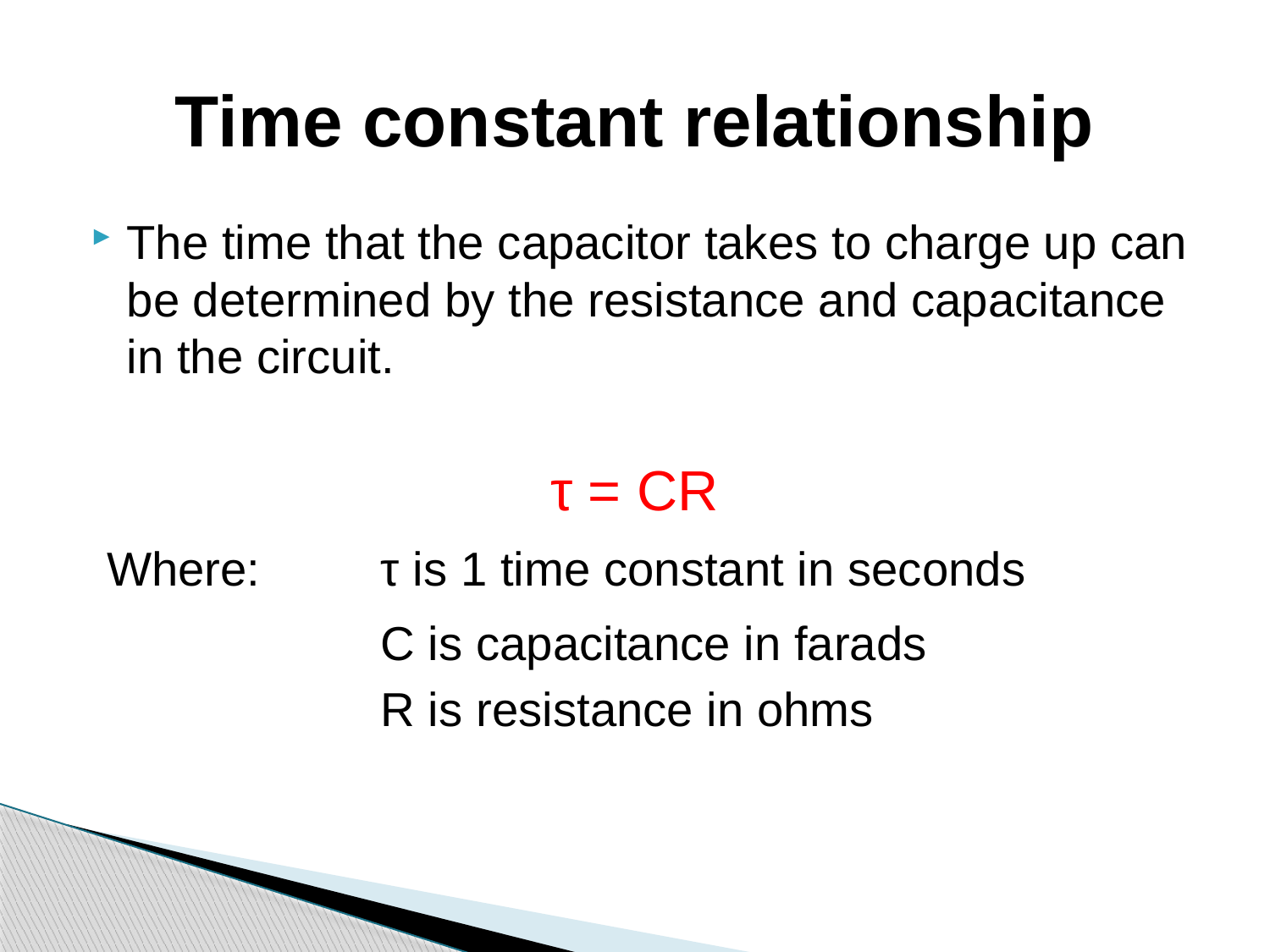

# Time constant relationship
The time that the capacitor takes to charge up can be determined by the resistance and capacitance in the circuit.

τ = CR
 Where:	τ is 1 time constant in seconds
			C is capacitance in farads
			R is resistance in ohms